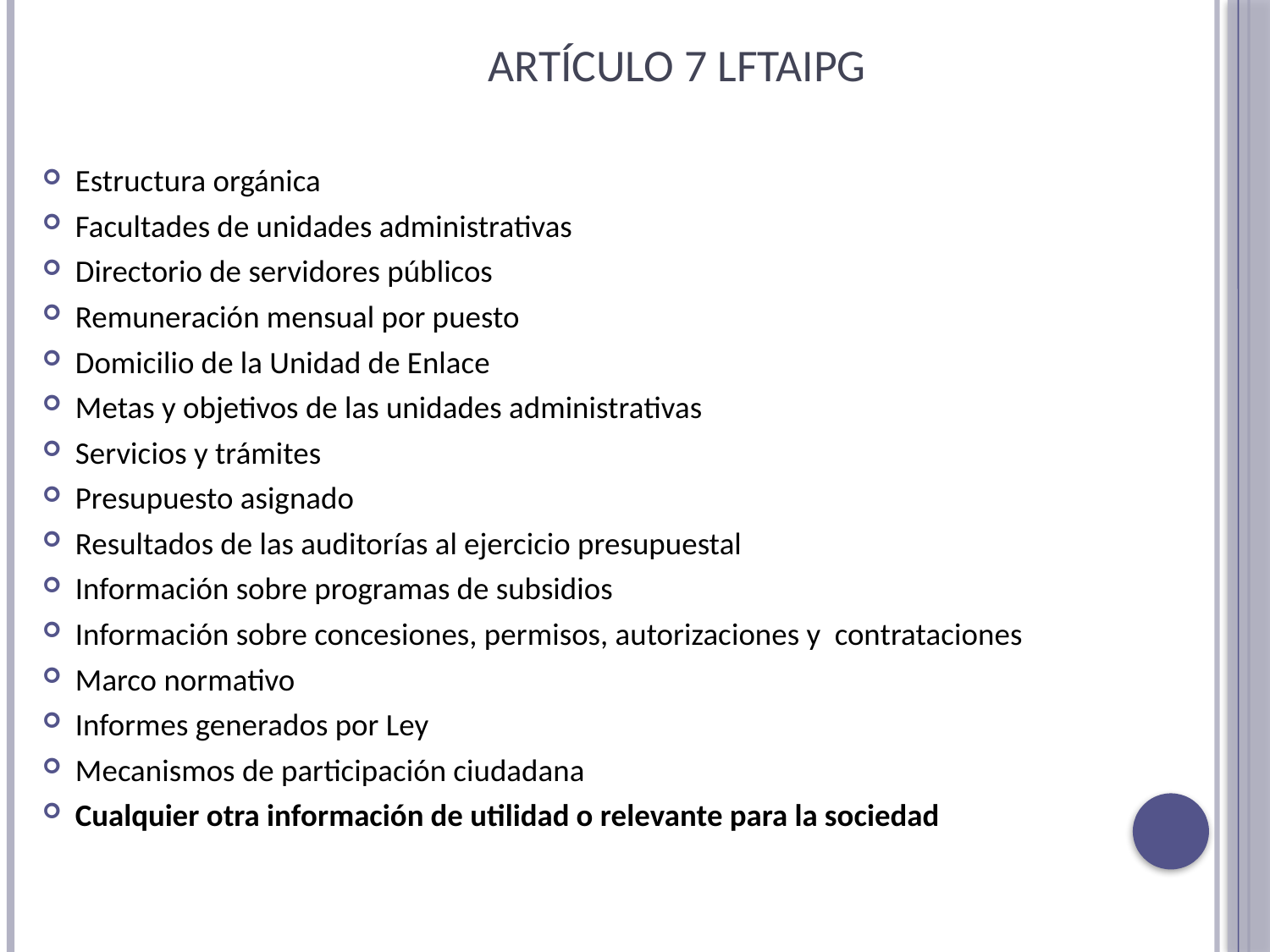

# Artículo 7 LFTAIPG

Estructura orgánica
Facultades de unidades administrativas
Directorio de servidores públicos
Remuneración mensual por puesto
Domicilio de la Unidad de Enlace
Metas y objetivos de las unidades administrativas
Servicios y trámites
Presupuesto asignado
Resultados de las auditorías al ejercicio presupuestal
Información sobre programas de subsidios
Información sobre concesiones, permisos, autorizaciones y  contrataciones
Marco normativo
Informes generados por Ley
Mecanismos de participación ciudadana
Cualquier otra información de utilidad o relevante para la sociedad